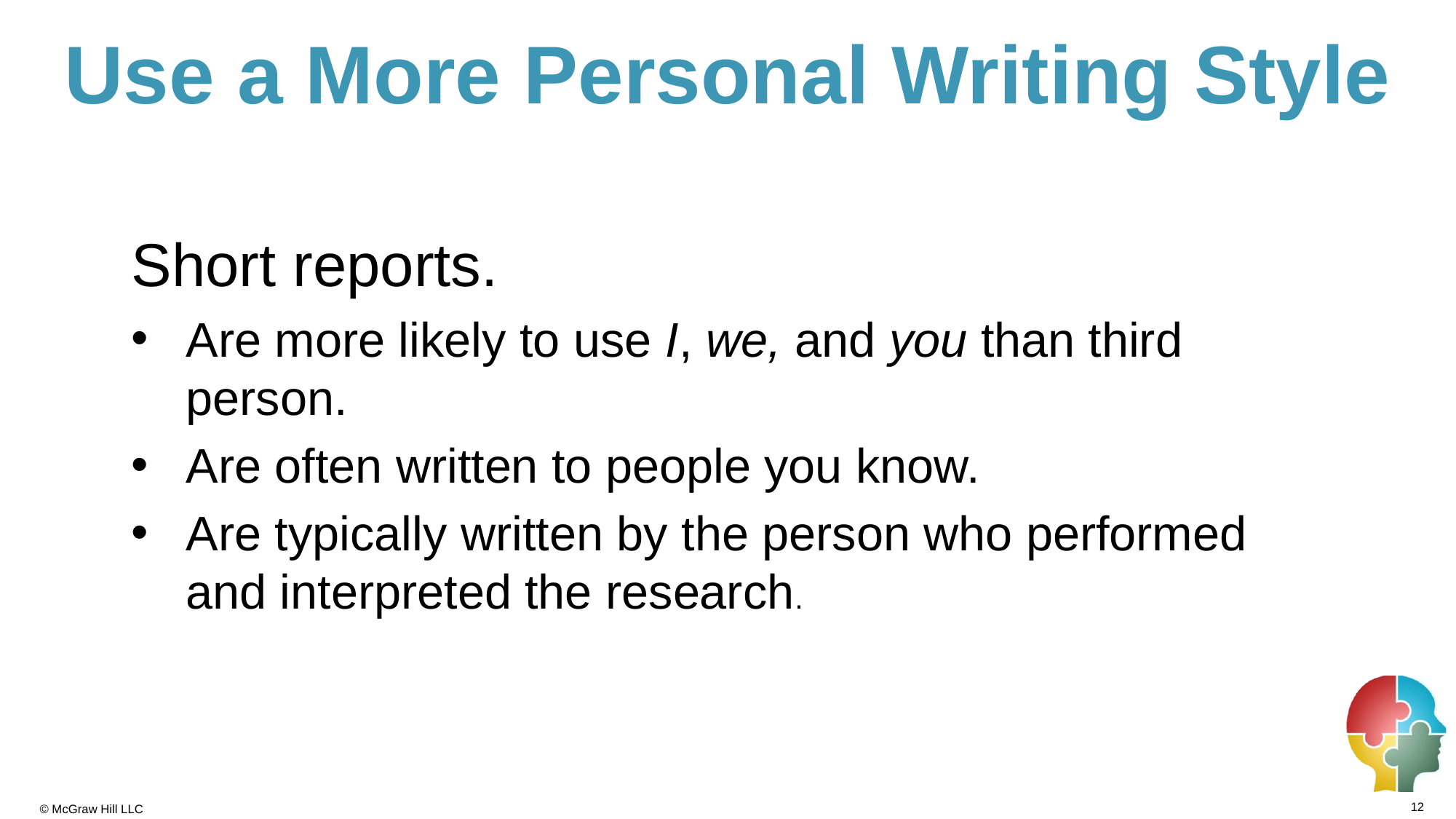

# Use a More Personal Writing Style
Short reports.
Are more likely to use I, we, and you than third person.
Are often written to people you know.
Are typically written by the person who performed and interpreted the research.
12